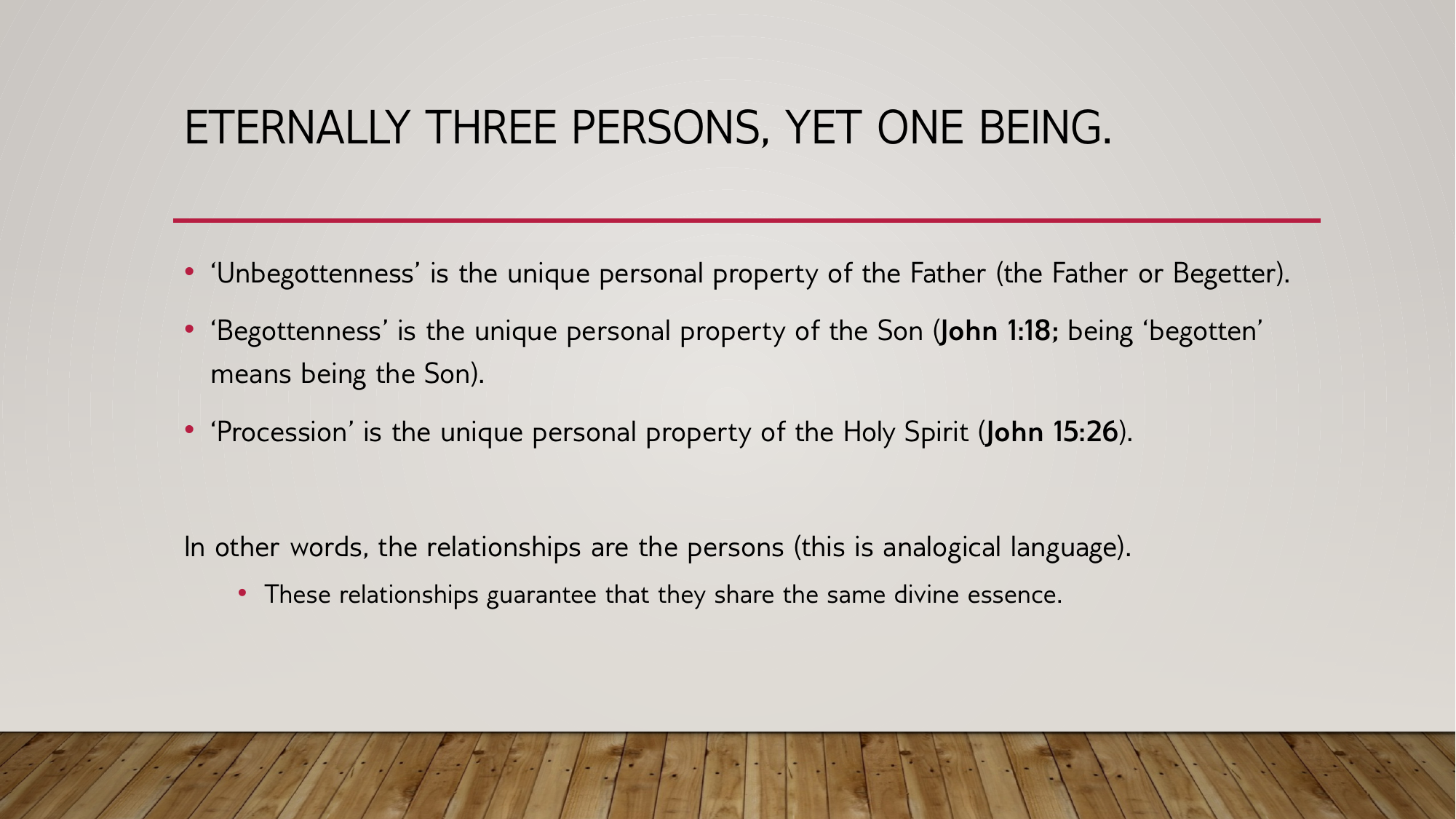

# eternally Three Persons, yet one being.
‘Unbegottenness’ is the unique personal property of the Father (the Father or Begetter).
‘Begottenness’ is the unique personal property of the Son (John 1:18; being ‘begotten’ means being the Son).
‘Procession’ is the unique personal property of the Holy Spirit (John 15:26).

In other words, the relationships are the persons (this is analogical language).
These relationships guarantee that they share the same divine essence.